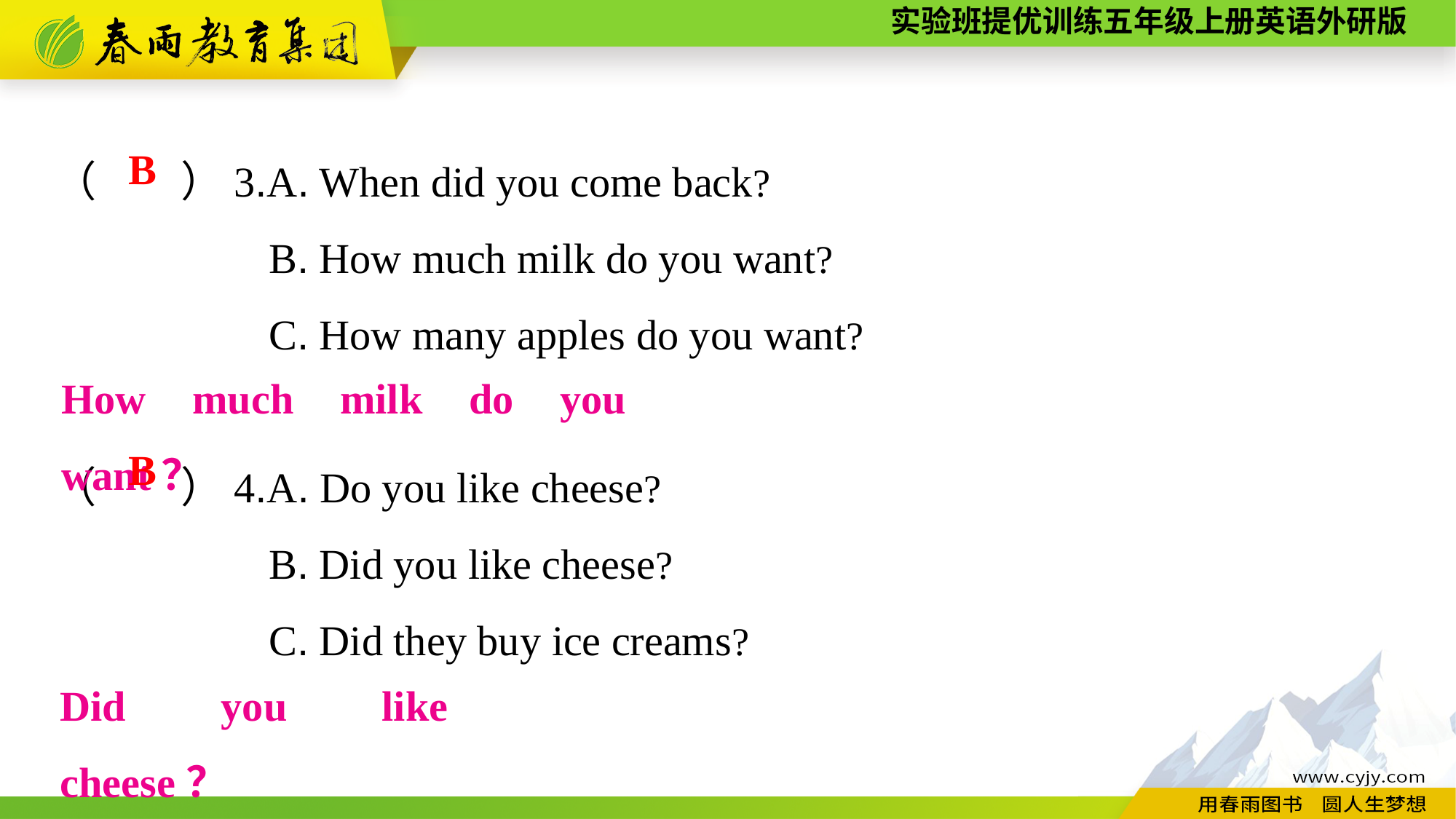

（　　）3.A. When did you come back?
B. How much milk do you want?
C. How many apples do you want?

（　　）4.A. Do you like cheese?
B. Did you like cheese?
C. Did they buy ice creams?
B
How much milk do you want？
B
Did you like cheese？